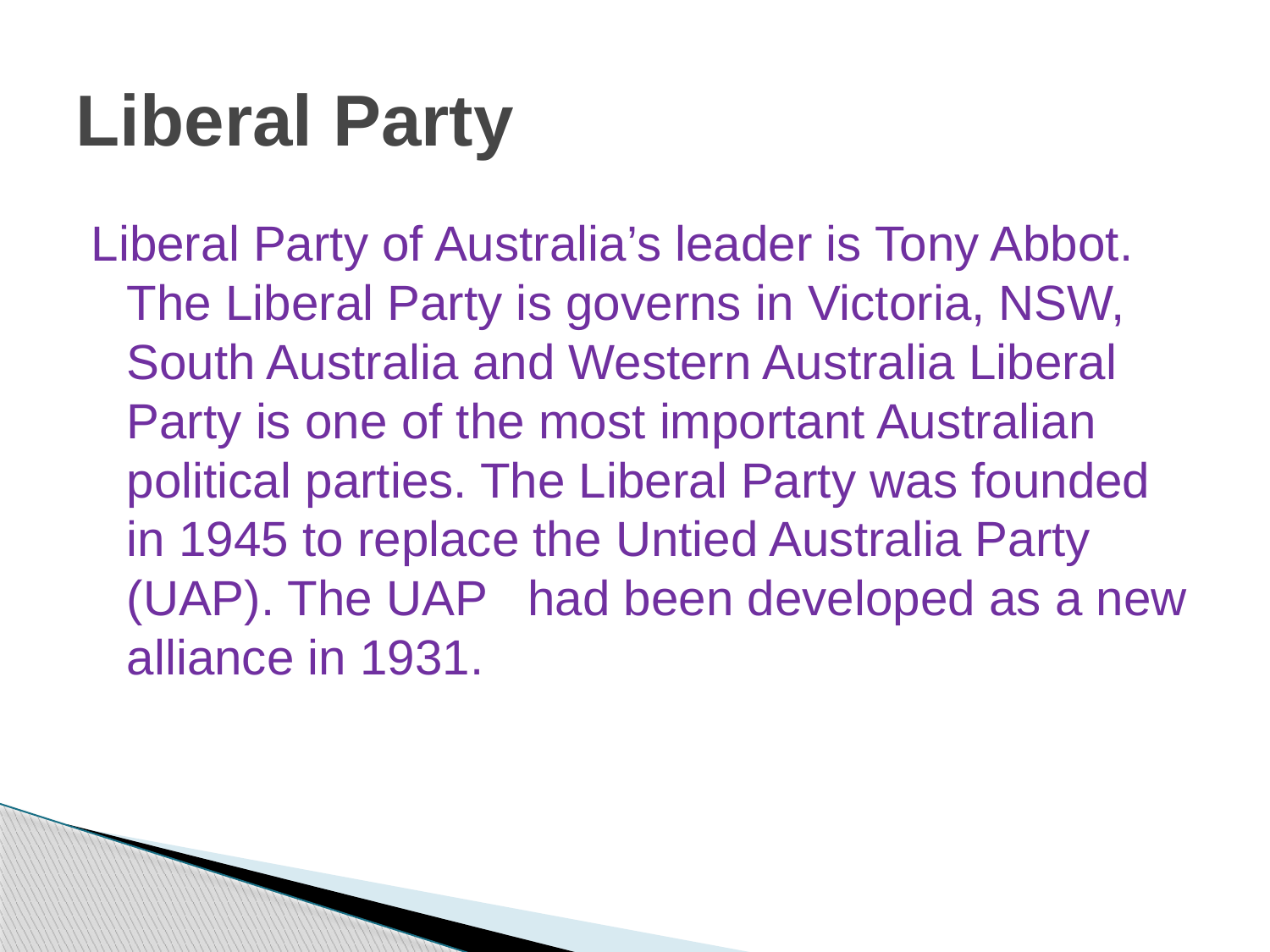

# Liberal Party
Liberal Party of Australia’s leader is Tony Abbot. The Liberal Party is governs in Victoria, NSW, South Australia and Western Australia Liberal Party is one of the most important Australian political parties. The Liberal Party was founded in 1945 to replace the Untied Australia Party (UAP). The UAP   had been developed as a new alliance in 1931.